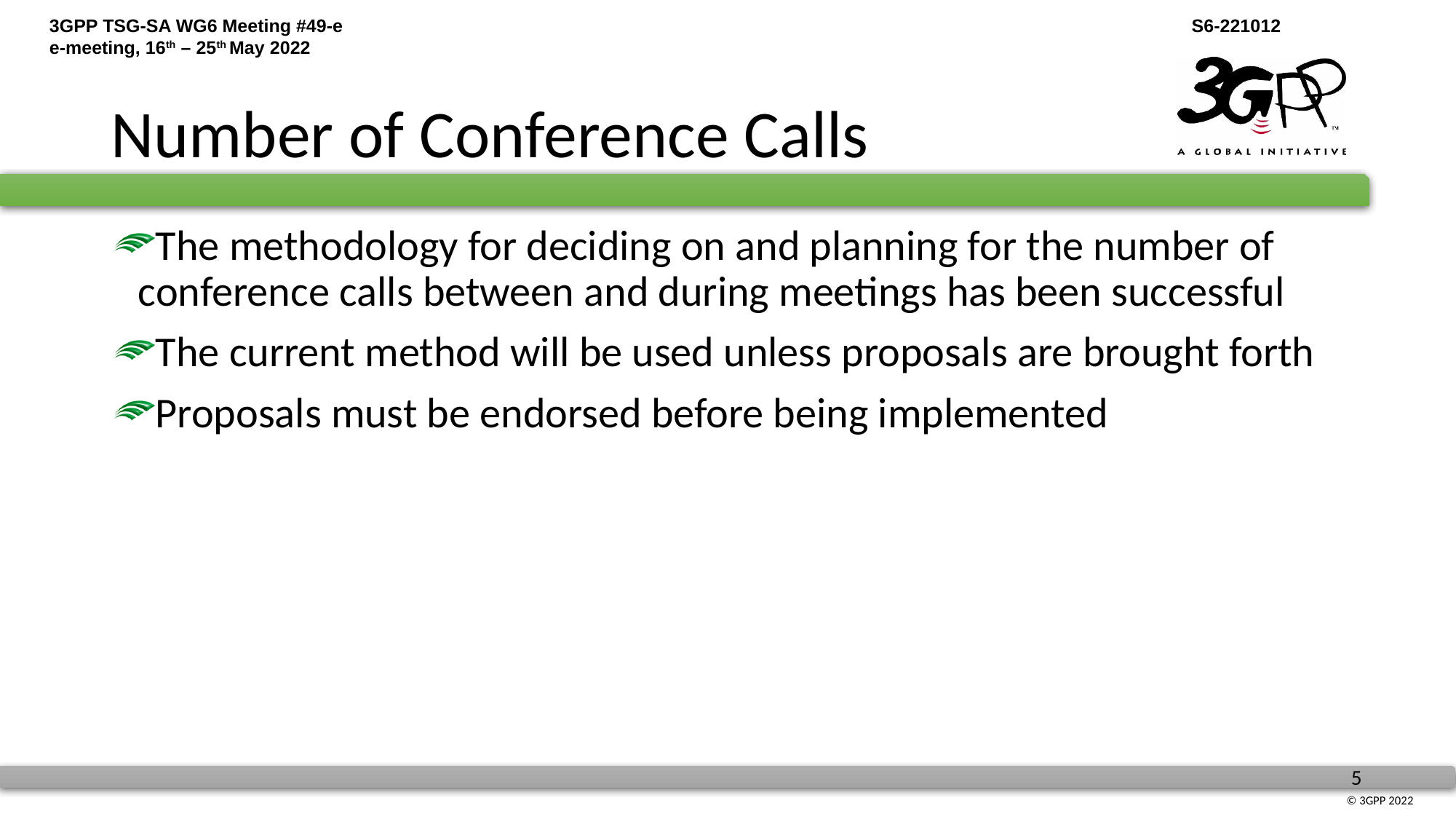

# Number of Conference Calls
The methodology for deciding on and planning for the number of conference calls between and during meetings has been successful
The current method will be used unless proposals are brought forth
Proposals must be endorsed before being implemented